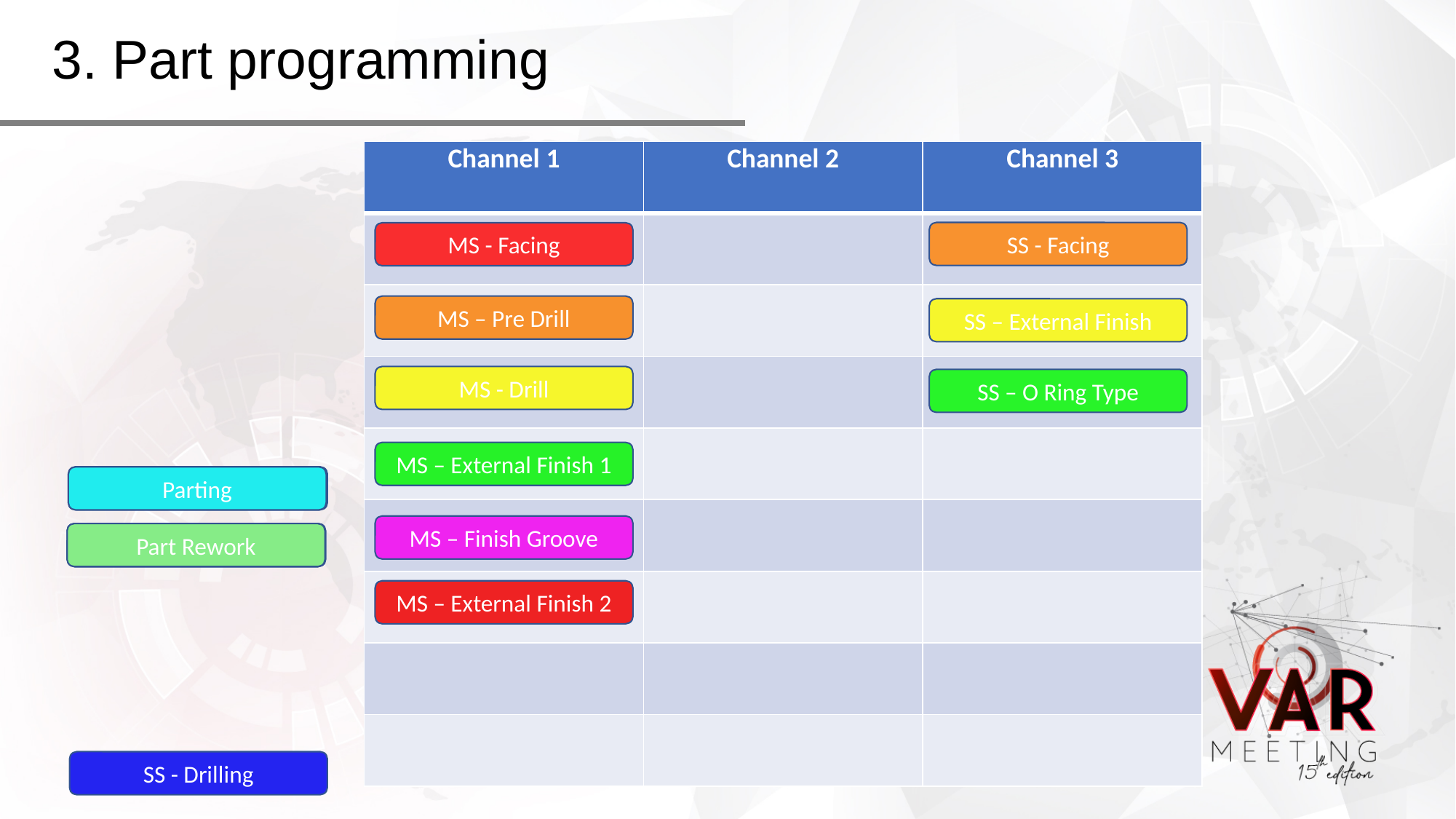

# 3. Part programming
| Channel 1 | Channel 2 | Channel 3 |
| --- | --- | --- |
|  |  |  |
|  |  |  |
|  |  |  |
|  |  |  |
|  |  |  |
|  |  |  |
|  |  |  |
|  |  |  |

SS - Facing
MS - Facing
MS – Pre Drill
SS – External Finish
MS - Drill
SS – O Ring Type
MS – External Finish 1
Parting
Parting
Parting
MS – Finish Groove
Part Rework
Part Rework
Part Rework
MS – External Finish 2
SS - Drilling